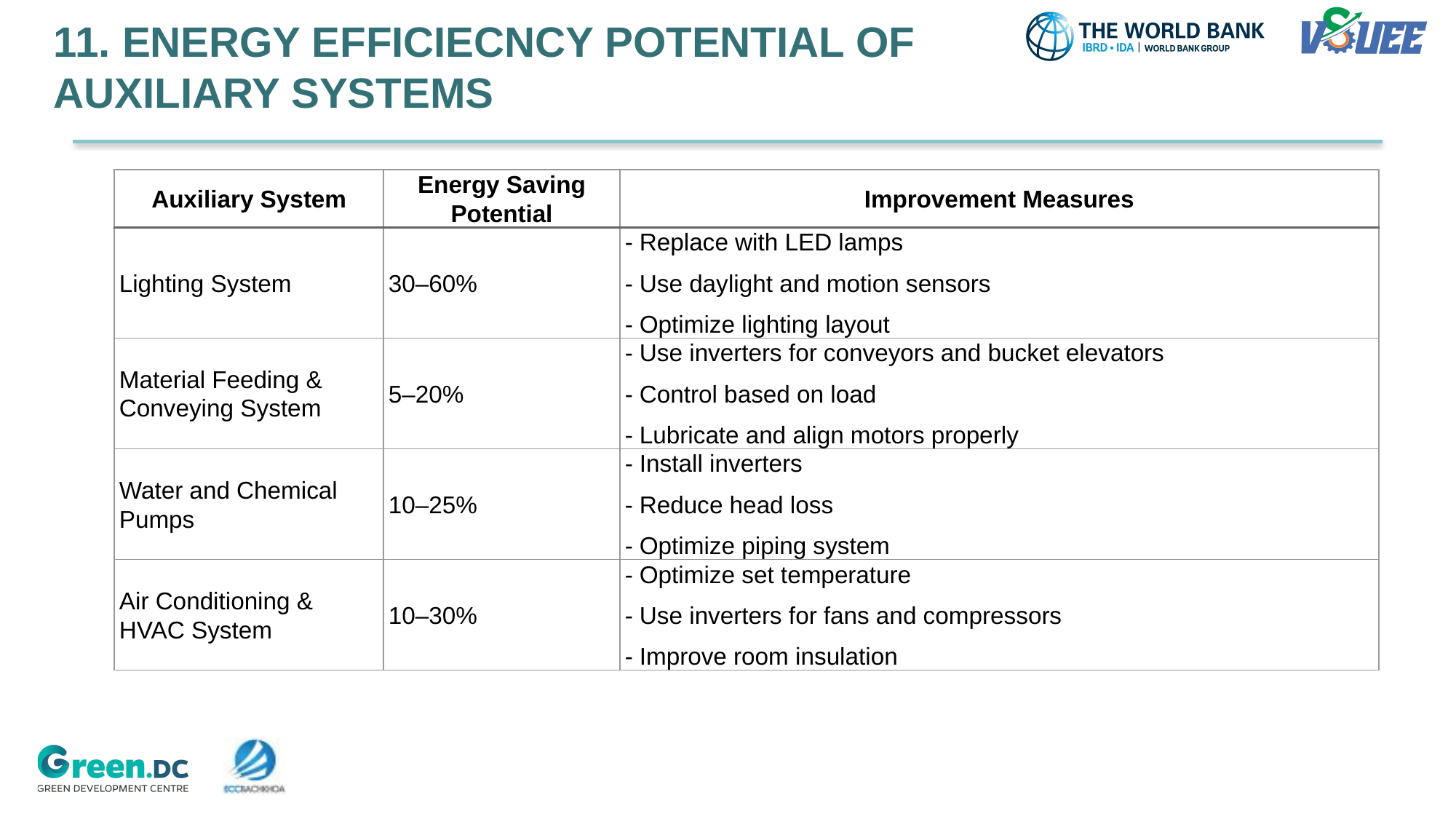

11. ENERGY EFFICIECNCY POTENTIAL OF AUXILIARY SYSTEMS
| Auxiliary System | Energy Saving Potential | Improvement Measures |
| --- | --- | --- |
| Lighting System | 30–60% | - Replace with LED lamps - Use daylight and motion sensors - Optimize lighting layout |
| Material Feeding & Conveying System | 5–20% | - Use inverters for conveyors and bucket elevators - Control based on load - Lubricate and align motors properly |
| Water and Chemical Pumps | 10–25% | - Install inverters - Reduce head loss - Optimize piping system |
| Air Conditioning & HVAC System | 10–30% | - Optimize set temperature - Use inverters for fans and compressors - Improve room insulation |